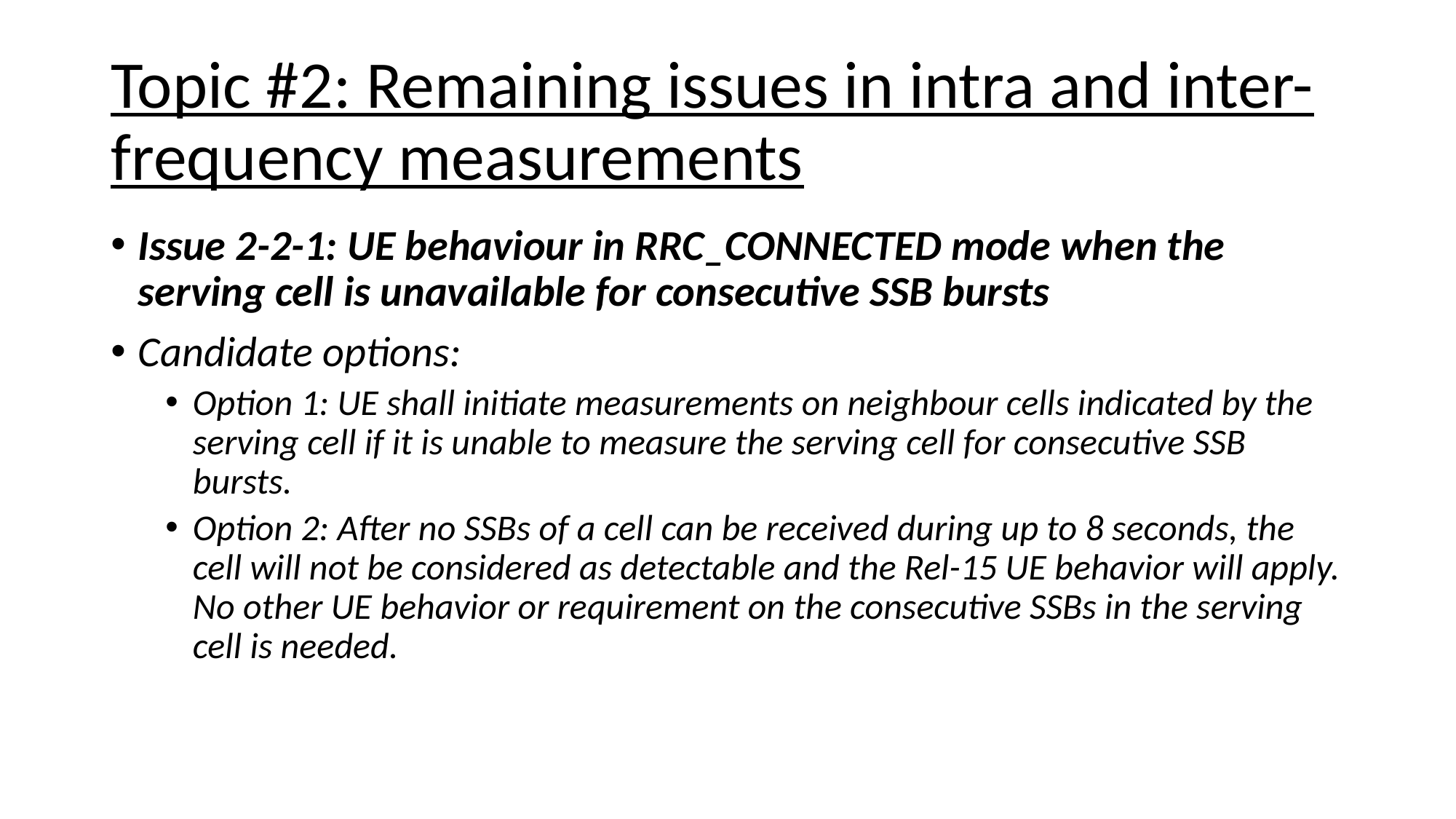

# Topic #2: Remaining issues in intra and inter-frequency measurements
Issue 2-2-1: UE behaviour in RRC_CONNECTED mode when the serving cell is unavailable for consecutive SSB bursts
Candidate options:
Option 1: UE shall initiate measurements on neighbour cells indicated by the serving cell if it is unable to measure the serving cell for consecutive SSB bursts.
Option 2: After no SSBs of a cell can be received during up to 8 seconds, the cell will not be considered as detectable and the Rel-15 UE behavior will apply. No other UE behavior or requirement on the consecutive SSBs in the serving cell is needed.